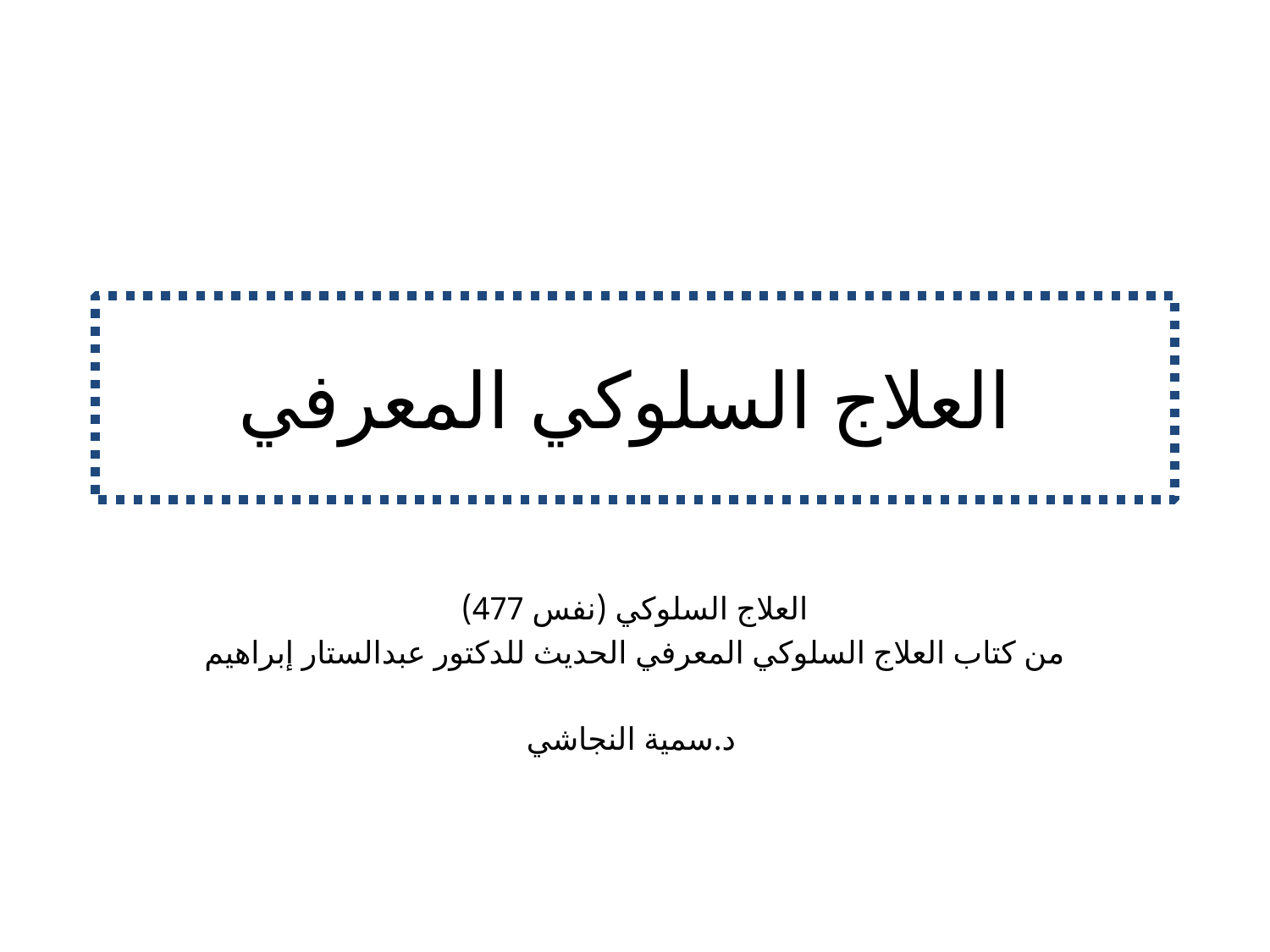

# العلاج السلوكي المعرفي

العلاج السلوكي (نفس 477)
من كتاب العلاج السلوكي المعرفي الحديث للدكتور عبدالستار إبراهيم

د.سمية النجاشي